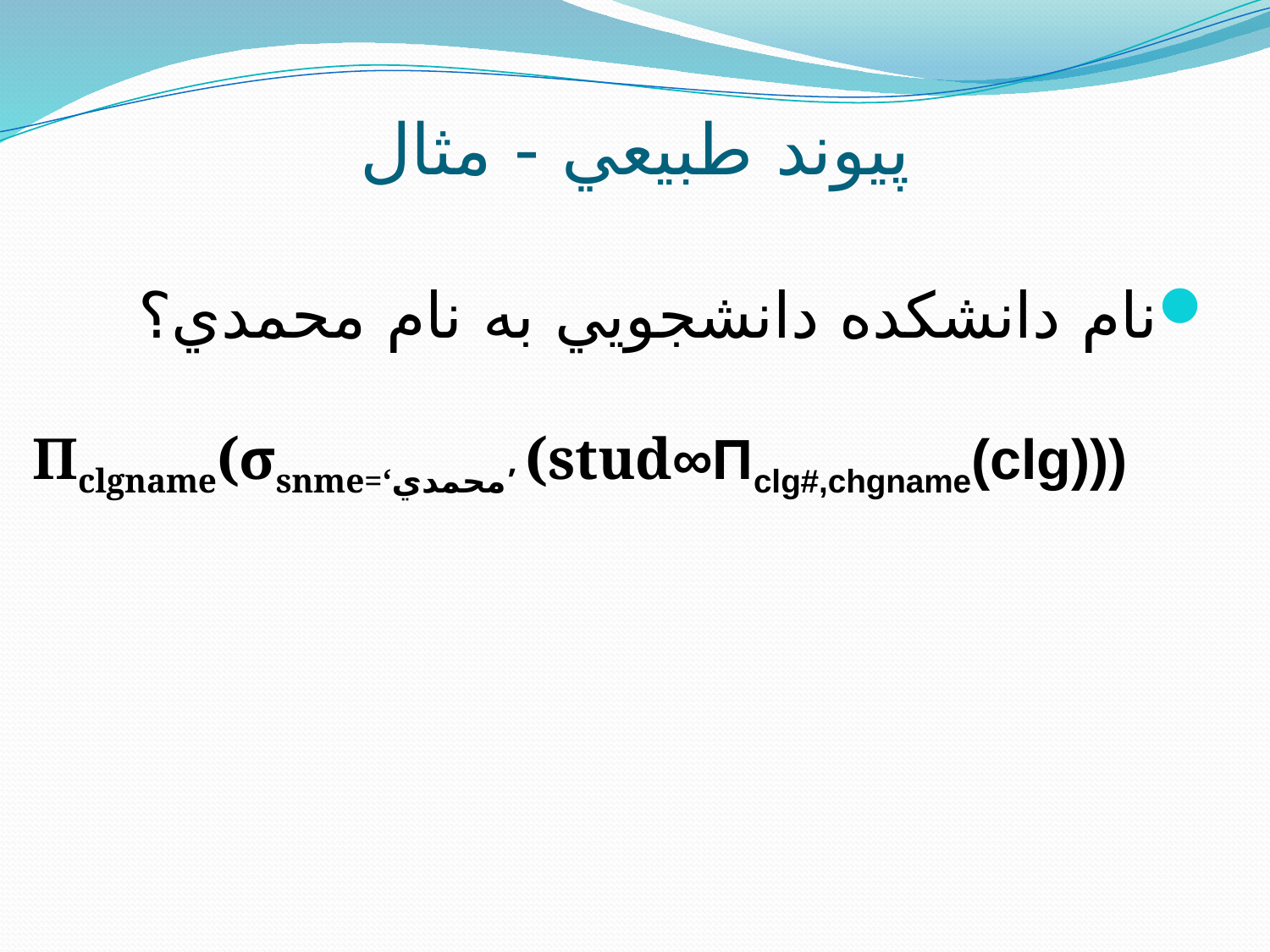

# پيوند طبيعي - مثال
نام دانشکده دانشجويي به نام محمدي؟

Пclgname(σsnme=‘محمدي’ (stud∞Пclg#,chgname(clg)))